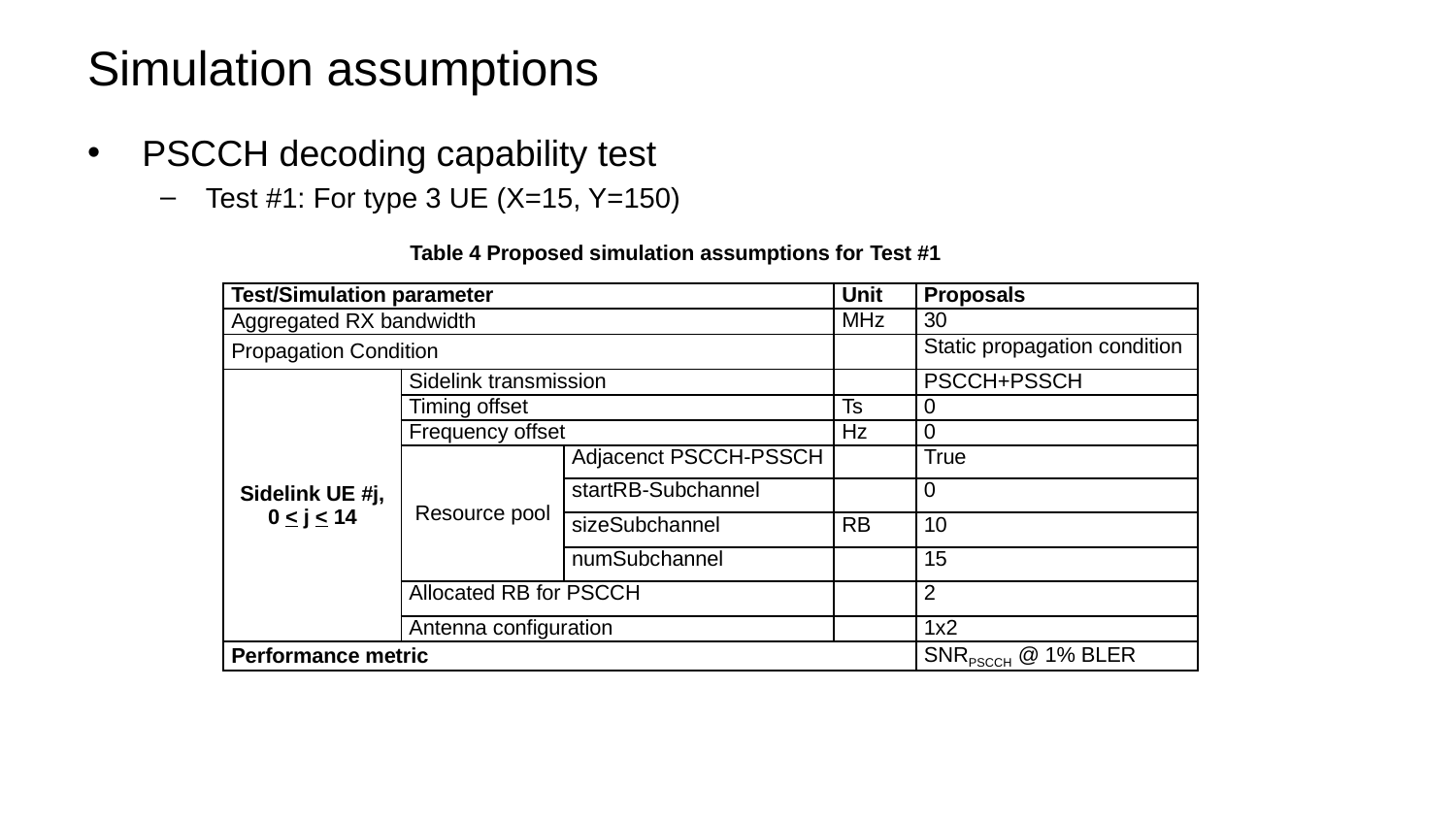

# Simulation assumptions
PSCCH decoding capability test
Test #1: For type 3 UE (X=15, Y=150)

Table 4 Proposed simulation assumptions for Test #1
| Test/Simulation parameter |  |  | Unit | Proposals |
| --- | --- | --- | --- | --- |
| Aggregated RX bandwidth |  |  | MHz | 30 |
| Propagation Condition |  |  |  | Static propagation condition |
| Sidelink UE #j, 0 < j < 14 | Sidelink transmission |  |  | PSCCH+PSSCH |
|  | Timing offset |  | Ts | 0 |
|  | Frequency offset |  | Hz | 0 |
|  | Resource pool | Adjacenct PSCCH-PSSCH |  | True |
|  |  | startRB-Subchannel |  | 0 |
|  |  | sizeSubchannel | RB | 10 |
|  |  | numSubchannel |  | 15 |
|  | Allocated RB for PSCCH |  |  | 2 |
|  | Antenna configuration |  |  | 1x2 |
| Performance metric |  |  |  | SNRPSCCH @ 1% BLER |